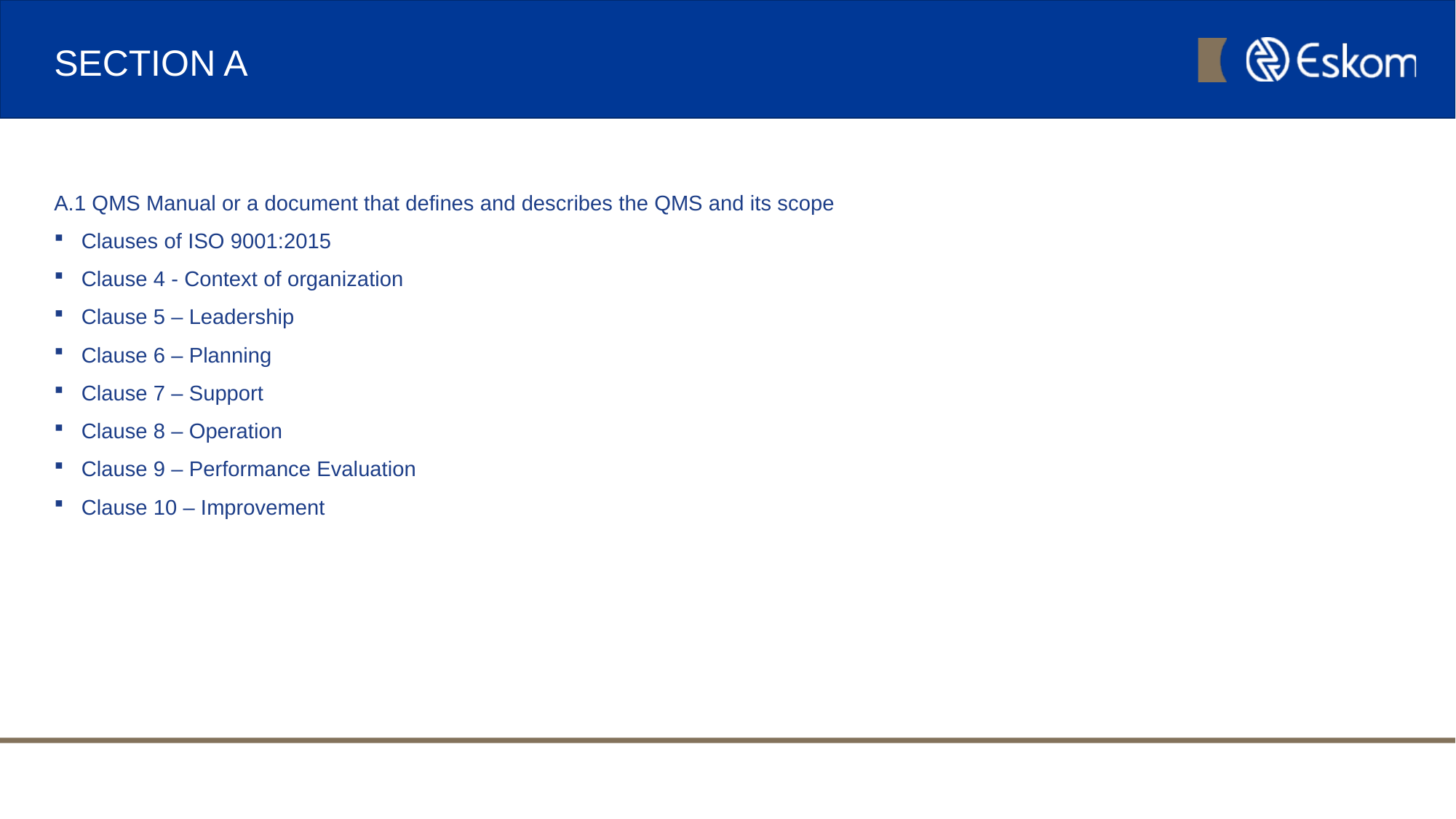

# SECTION A

A.1 QMS Manual or a document that defines and describes the QMS and its scope
Clauses of ISO 9001:2015
Clause 4 - Context of organization
Clause 5 – Leadership
Clause 6 – Planning
Clause 7 – Support
Clause 8 – Operation
Clause 9 – Performance Evaluation
Clause 10 – Improvement